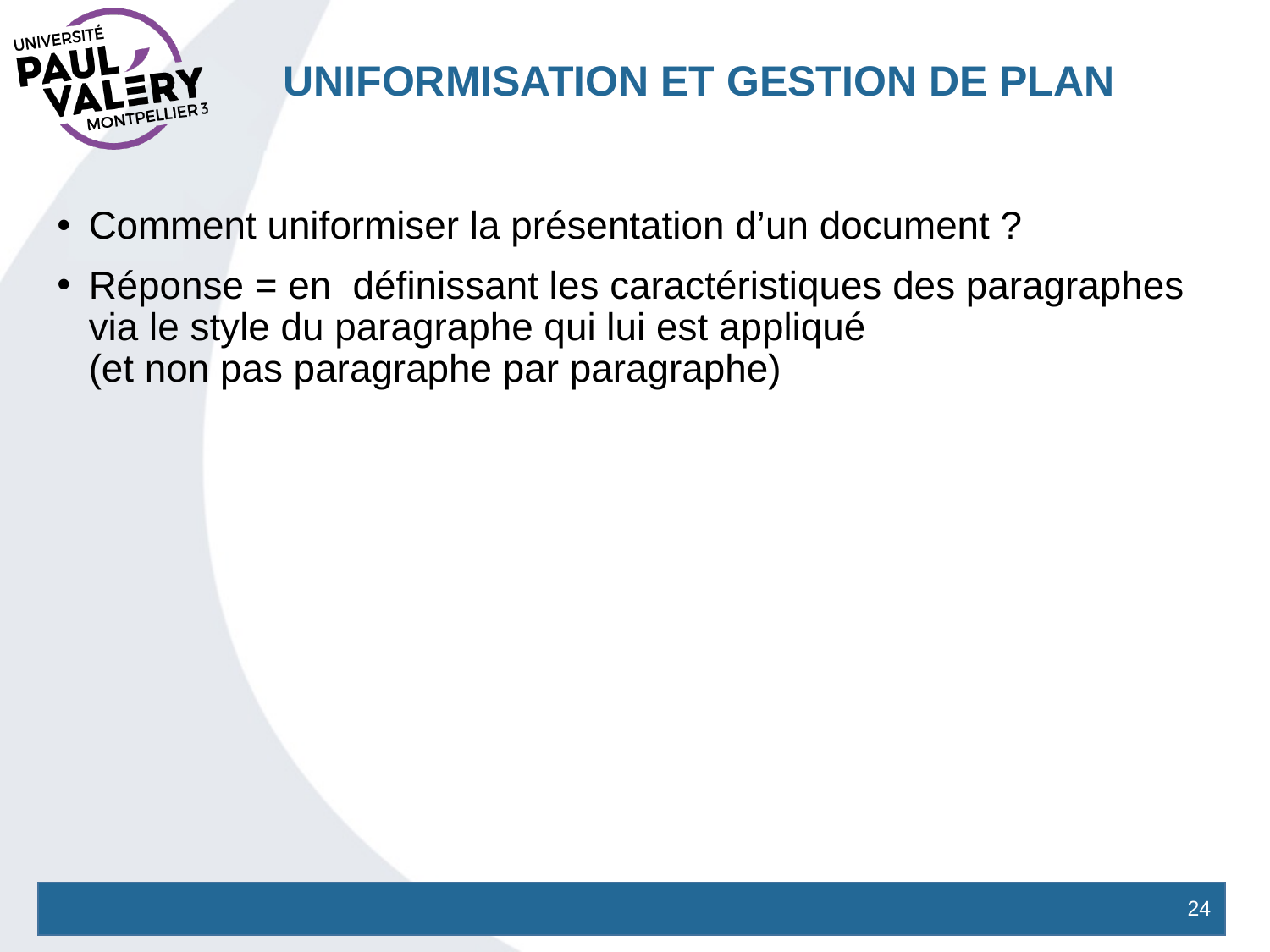

# Uniformisation et gestion de Plan
Comment uniformiser la présentation d’un document ?
Réponse = en  définissant les caractéristiques des paragraphes via le style du paragraphe qui lui est appliqué
(et non pas paragraphe par paragraphe)
24